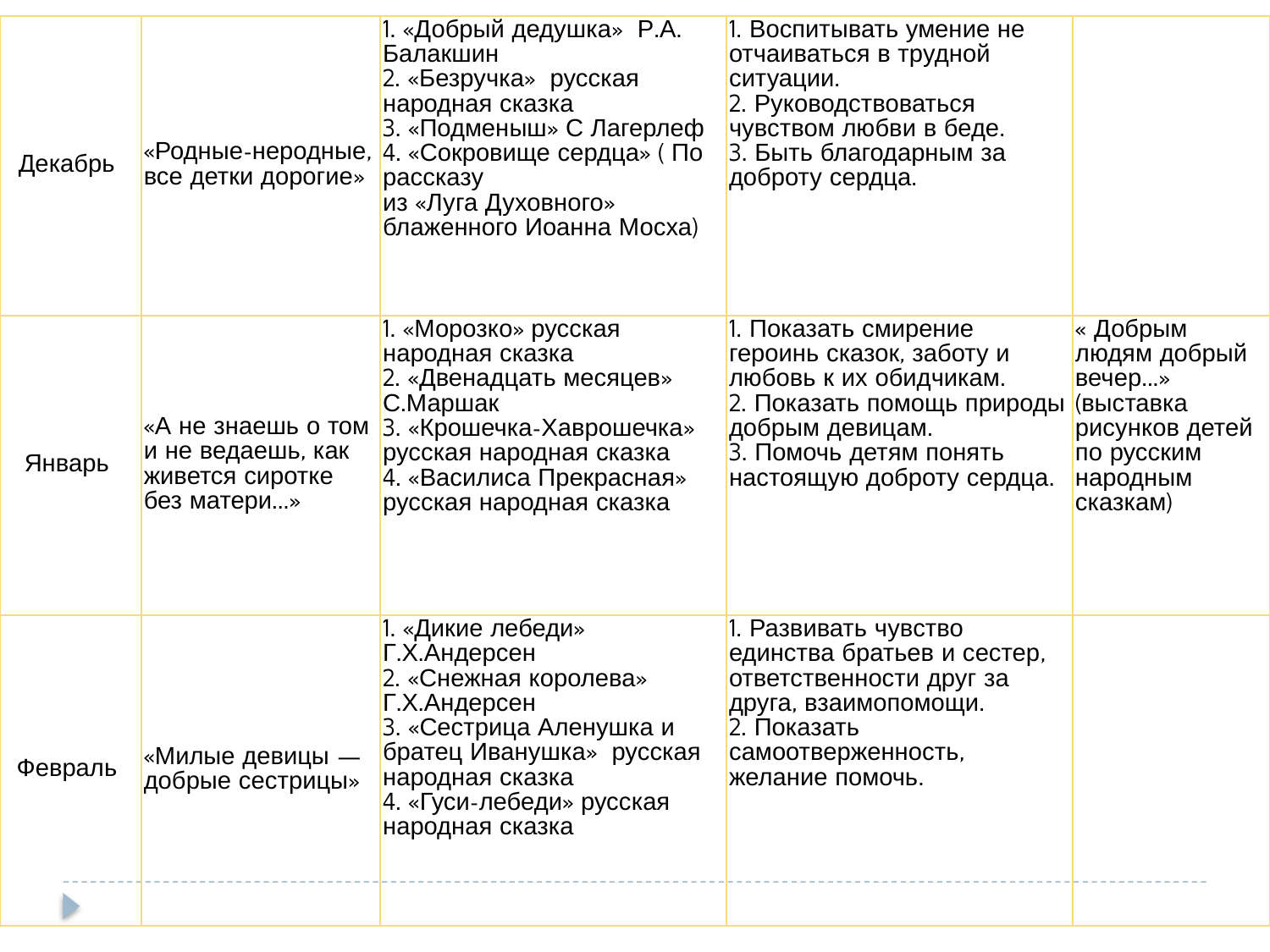

| Декабрь | «Родные-неродные, все детки дорогие» | 1. «Добрый дедушка» Р.А. Балакшин 2. «Безручка» русская народная сказка 3. «Подменыш» С Лагерлеф 4. «Сокровище сердца» ( По рассказу из «Луга Духовного» блаженного Иоанна Мосха) | 1. Воспитывать умение не отчаиваться в трудной ситуации. 2. Руководствоваться чувством любви в беде. 3. Быть благодарным за доброту сердца. |  |
| --- | --- | --- | --- | --- |
| Январь | «А не знаешь о том и не ведаешь, как живется сиротке без матери…» | 1. «Морозко» русская народная сказка 2. «Двенадцать месяцев» С.Маршак 3. «Крошечка-Хаврошечка» русская народная сказка 4. «Василиса Прекрасная» русская народная сказка | 1. Показать смирение героинь сказок, заботу и любовь к их обидчикам. 2. Показать помощь природы добрым девицам. 3. Помочь детям понять настоящую доброту сердца. | « Добрым людям добрый вечер...» (выставка рисунков детей по русским народным сказкам) |
| Февраль | «Милые девицы — добрые сестрицы» | 1. «Дикие лебеди» Г.Х.Андерсен 2. «Снежная королева» Г.Х.Андерсен 3. «Сестрица Аленушка и братец Иванушка» русская народная сказка 4. «Гуси-лебеди» русская народная сказка | 1. Развивать чувство единства братьев и сестер, ответственности друг за друга, взаимопомощи. 2. Показать самоотверженность, желание помочь. |  |